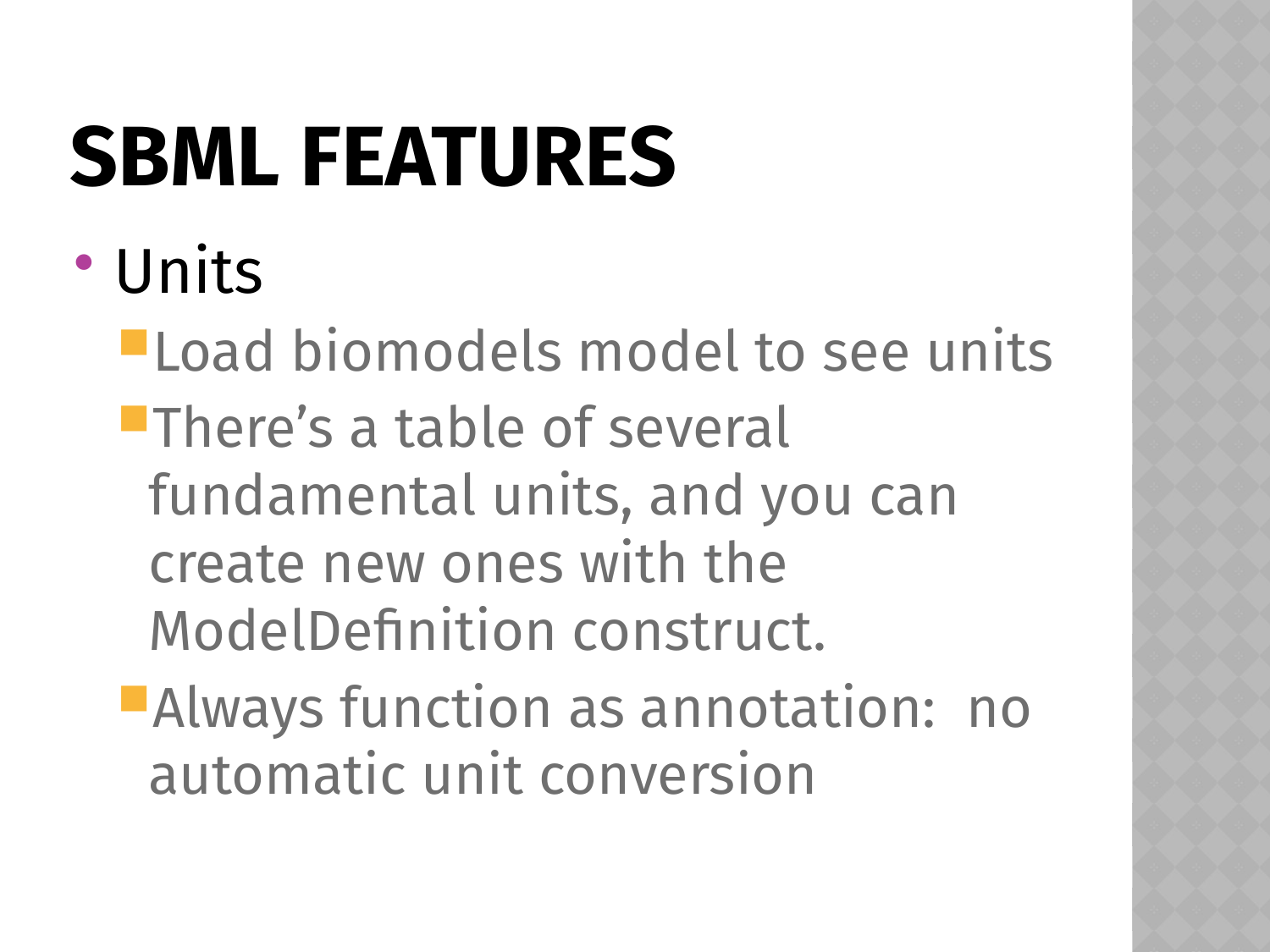

# SBML Features
Units
Load biomodels model to see units
There’s a table of several fundamental units, and you can create new ones with the ModelDefinition construct.
Always function as annotation:  no automatic unit conversion